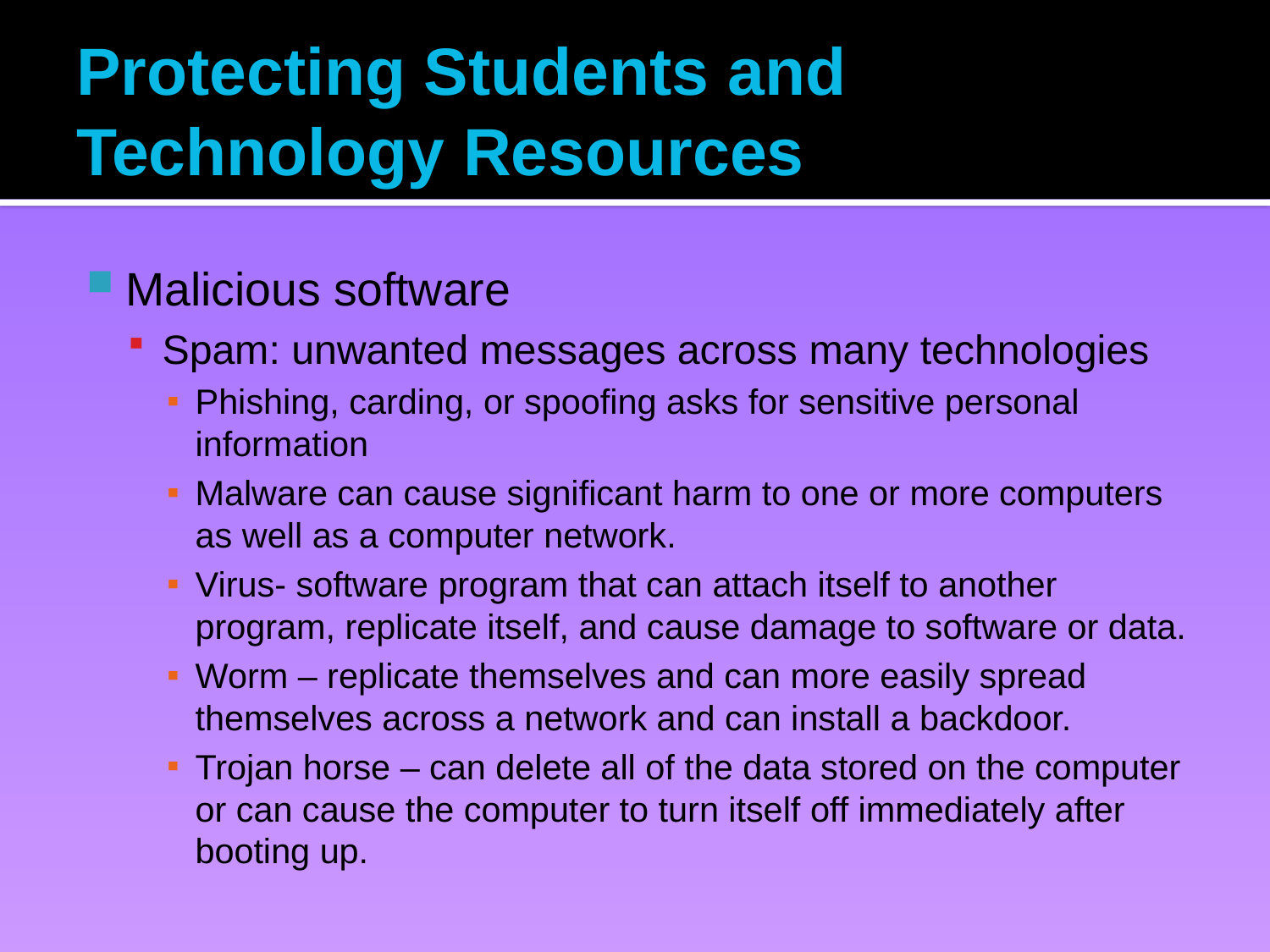

# Protecting Students and Technology Resources
Malicious software
Spam: unwanted messages across many technologies
Phishing, carding, or spoofing asks for sensitive personal information
Malware can cause significant harm to one or more computers as well as a computer network.
Virus- software program that can attach itself to another program, replicate itself, and cause damage to software or data.
Worm – replicate themselves and can more easily spread themselves across a network and can install a backdoor.
Trojan horse – can delete all of the data stored on the computer or can cause the computer to turn itself off immediately after booting up.